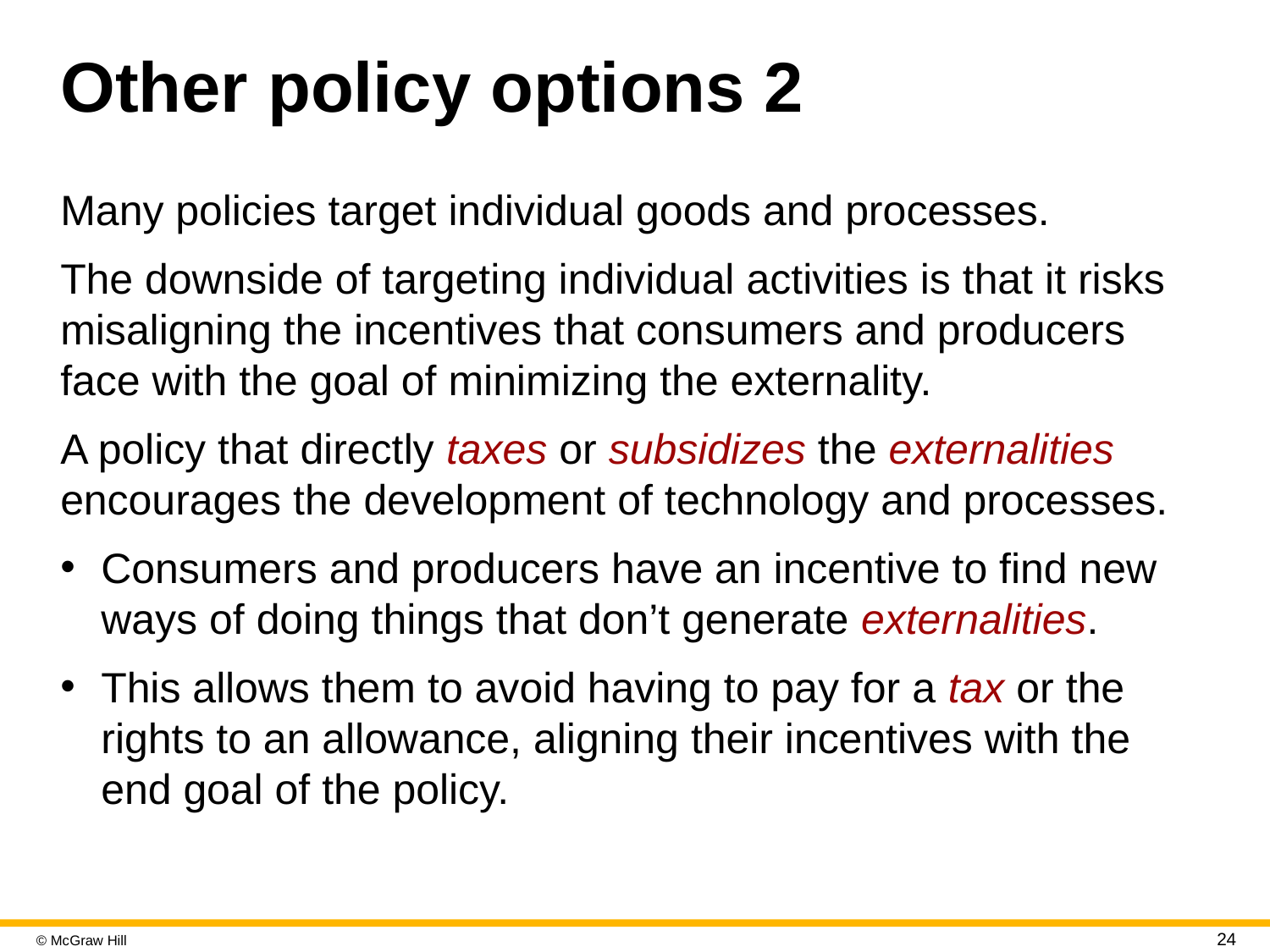

# Other policy options 2
Many policies target individual goods and processes.
The downside of targeting individual activities is that it risks misaligning the incentives that consumers and producers face with the goal of minimizing the externality.
A policy that directly taxes or subsidizes the externalities encourages the development of technology and processes.
Consumers and producers have an incentive to find new ways of doing things that don’t generate externalities.
This allows them to avoid having to pay for a tax or the rights to an allowance, aligning their incentives with the end goal of the policy.